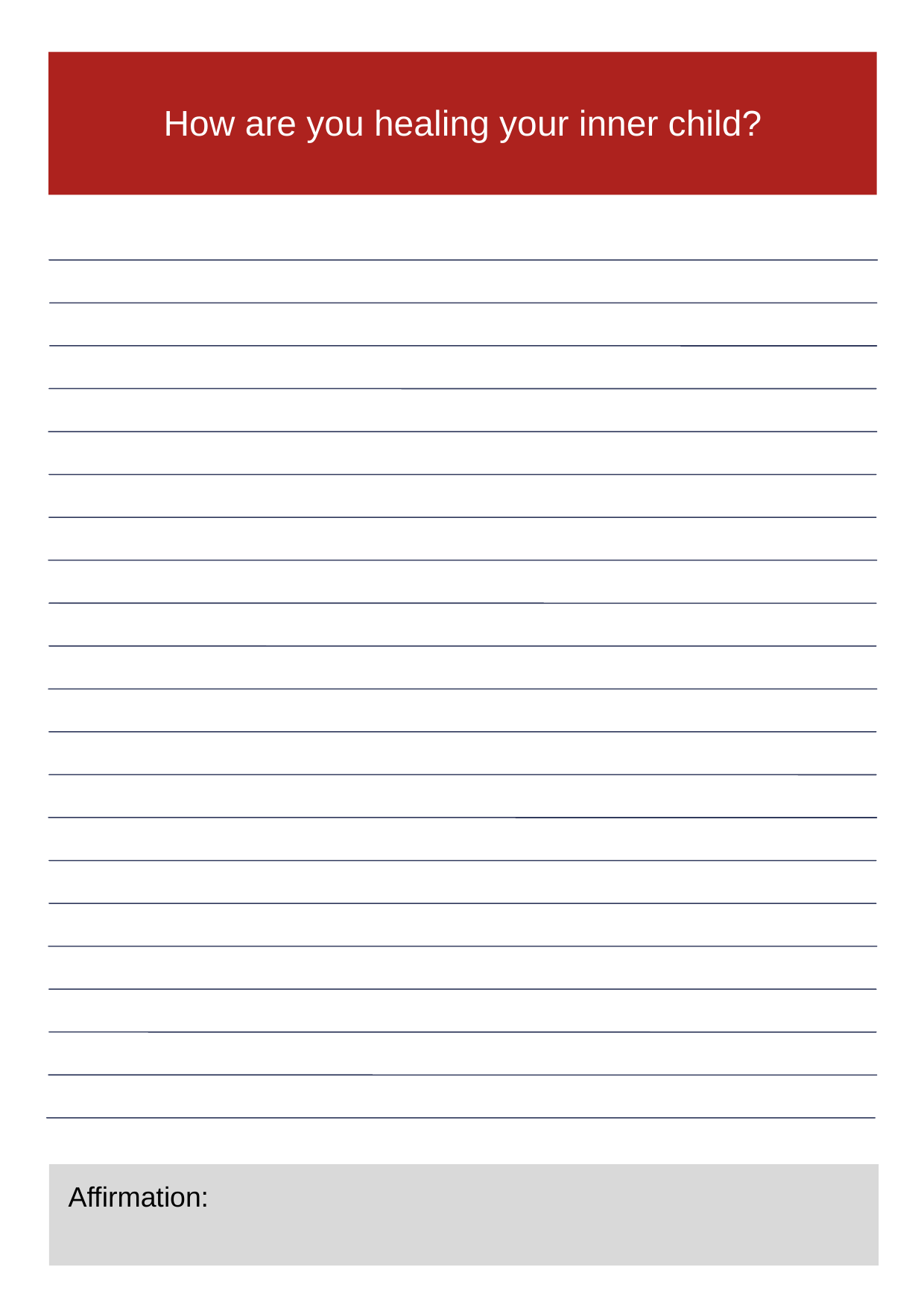

How are you healing your inner child?

Affirmation: